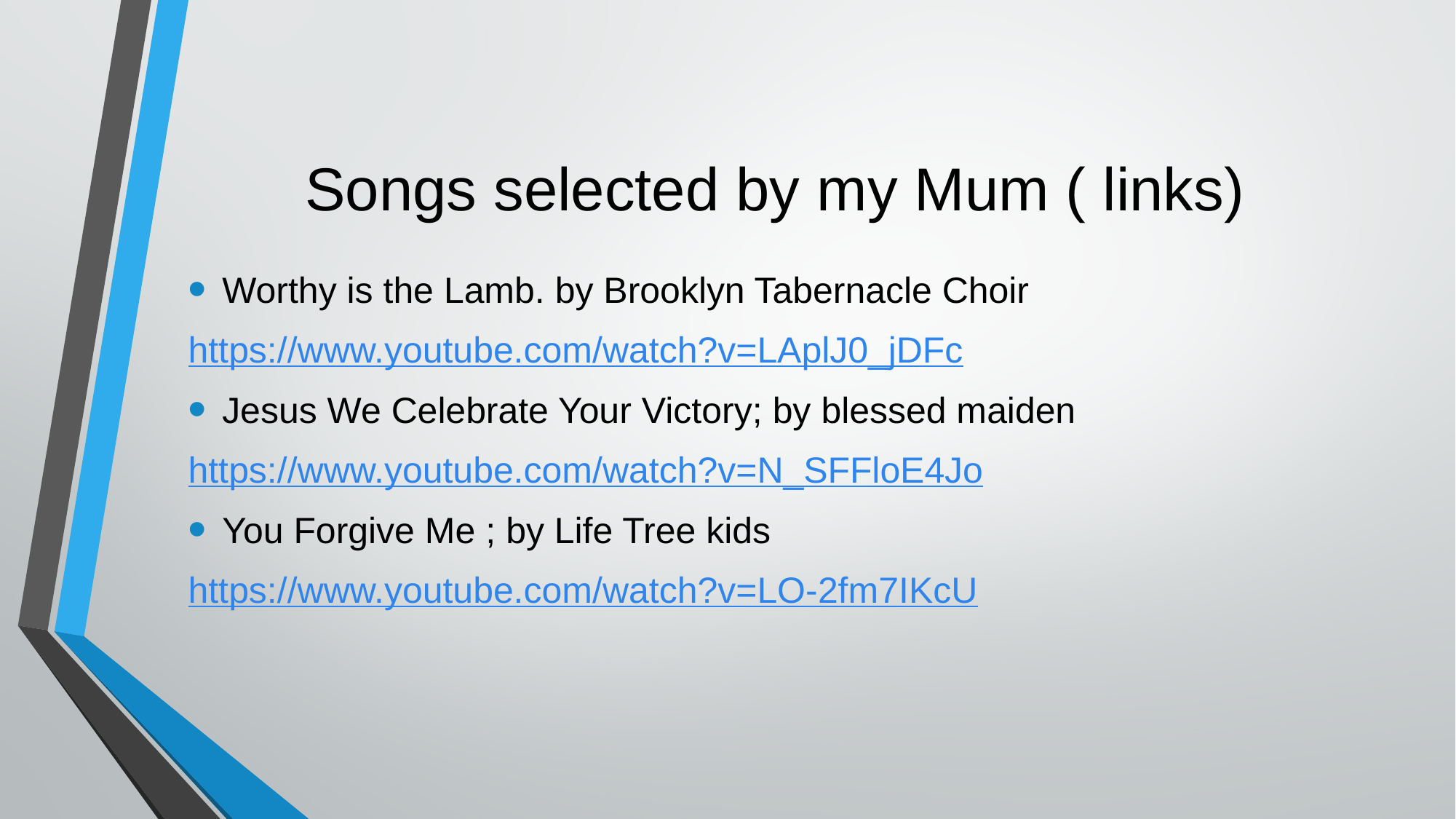

# Songs selected by my Mum ( links)
Worthy is the Lamb. by Brooklyn Tabernacle Choir
https://www.youtube.com/watch?v=LAplJ0_jDFc
Jesus We Celebrate Your Victory; by blessed maiden
https://www.youtube.com/watch?v=N_SFFloE4Jo
You Forgive Me ; by Life Tree kids
https://www.youtube.com/watch?v=LO-2fm7IKcU